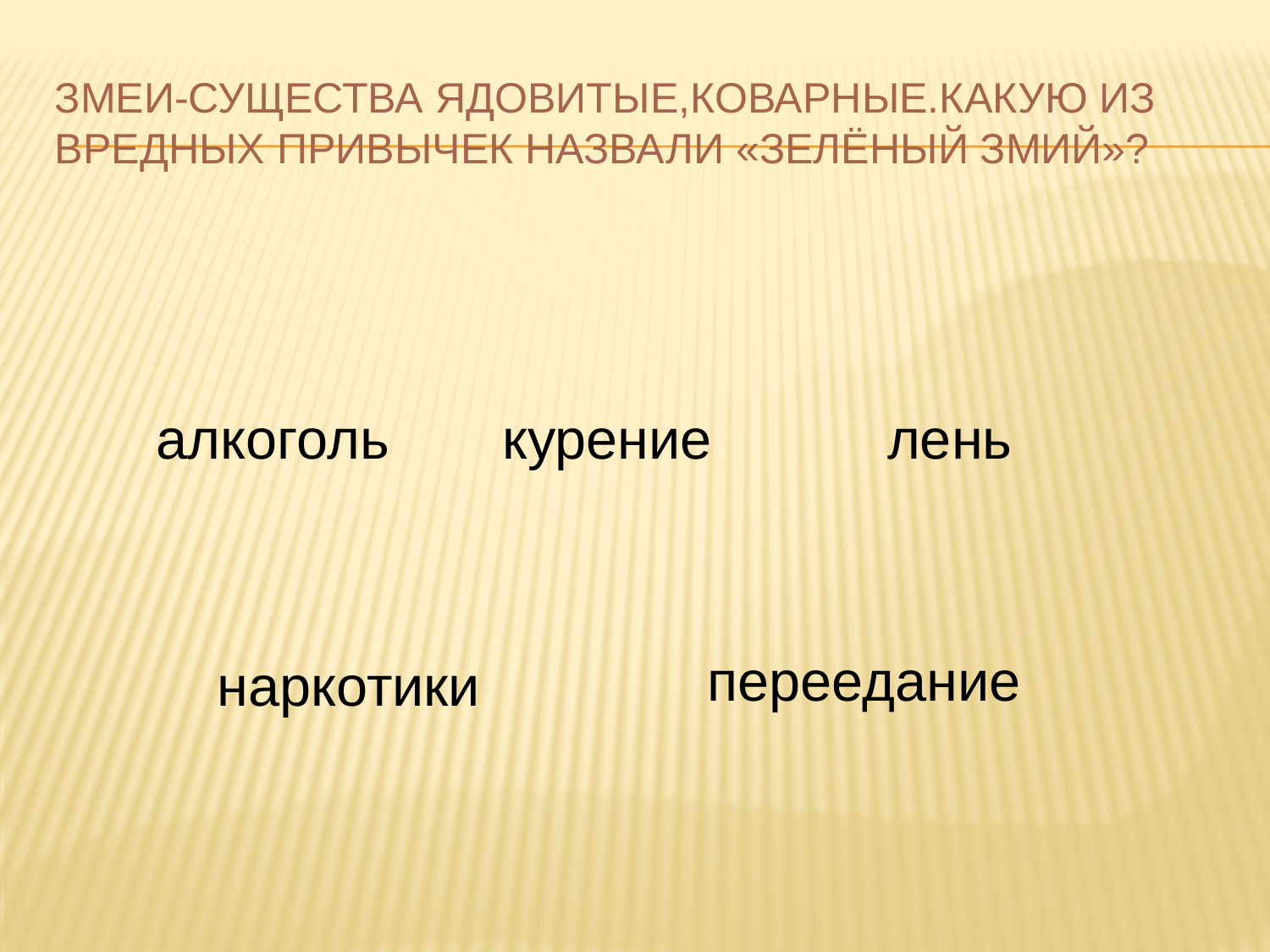

# Змеи-существа ядовитые,коварные.Какую из вредных привычек назвали «зелёный змий»?

курение
алкоголь
лень
переедание
наркотики